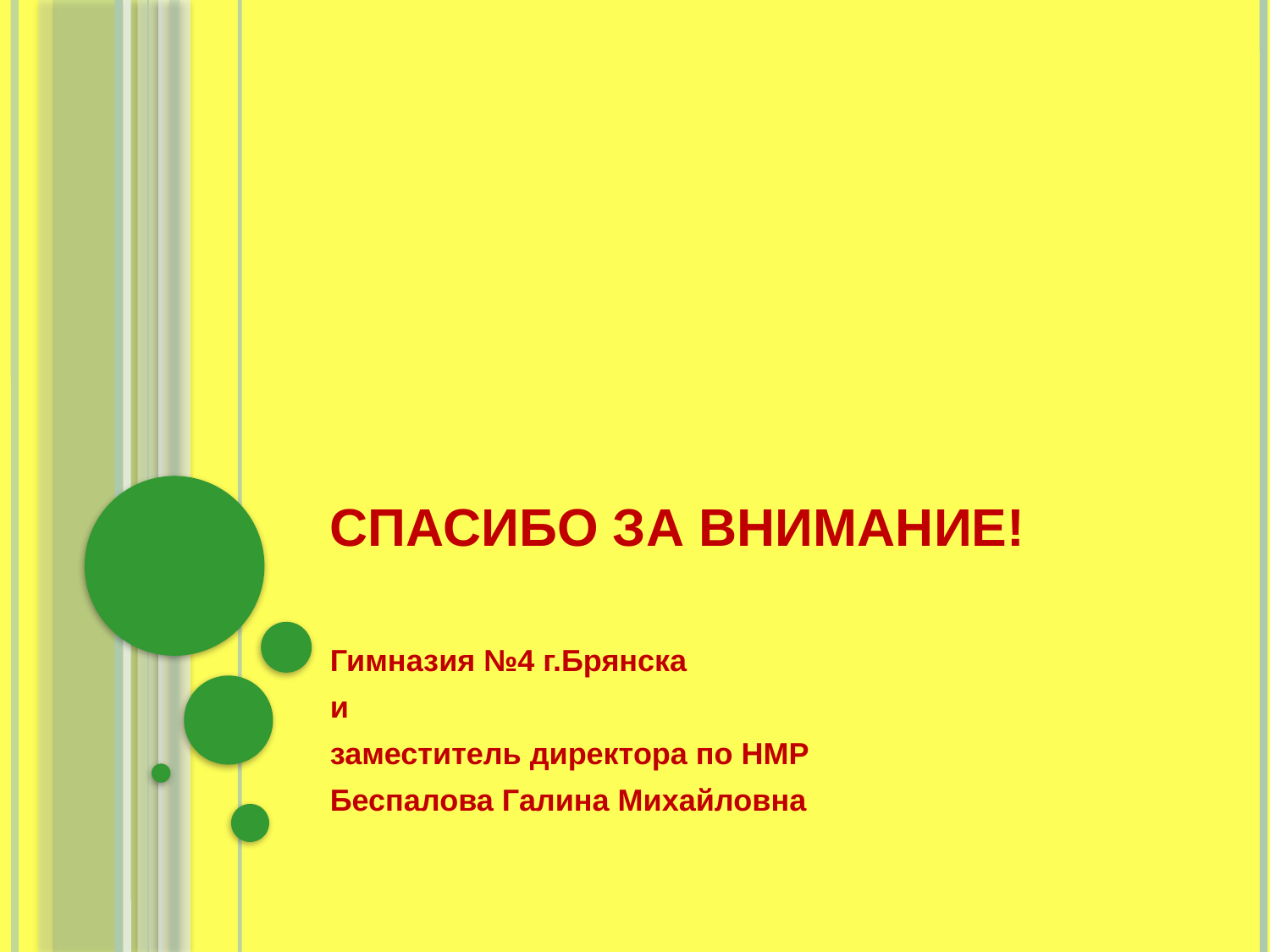

# СПАСИБО ЗА ВНИМАНИЕ!
Гимназия №4 г.Брянска
и
заместитель директора по НМР
Беспалова Галина Михайловна